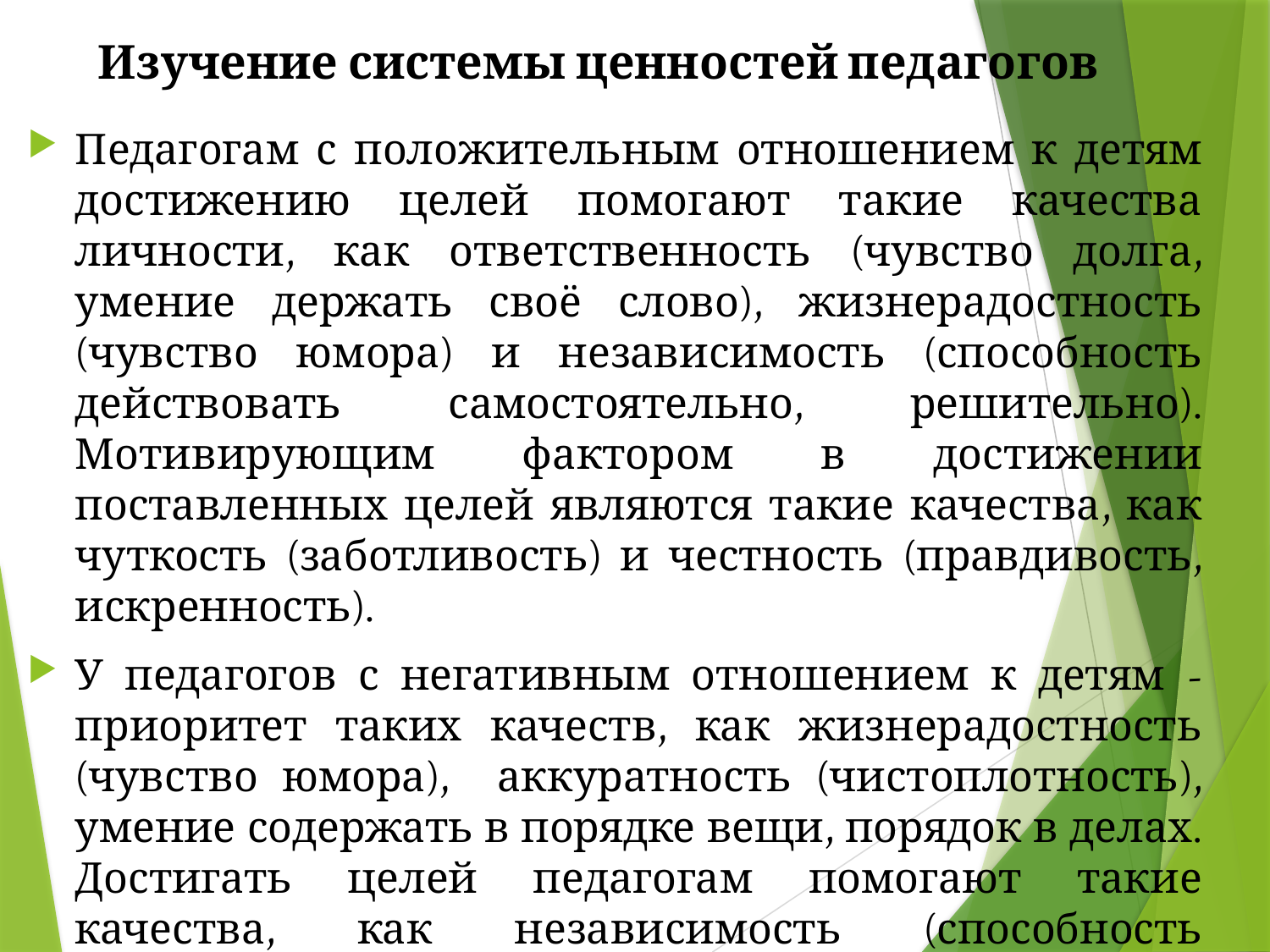

# Изучение системы ценностей педагогов
Педагогам с положительным отношением к детям достижению целей помогают такие качества личности, как ответственность (чувство долга, умение держать своё слово), жизнерадостность (чувство юмора) и независимость (способность действовать самостоятельно, решительно). Мотивирующим фактором в достижении поставленных целей являются такие качества, как чуткость (заботливость) и честность (правдивость, искренность).
У педагогов с негативным отношением к детям - приоритет таких качеств, как жизнерадостность (чувство юмора),  аккуратность (чистоплотность), умение содержать в порядке вещи, порядок в делах. Достигать целей педагогам помогают такие качества, как независимость (способность действовать самостоятельно, решительно) и твёрдую волю (умение настоять на своём, не отступать перед трудностями).